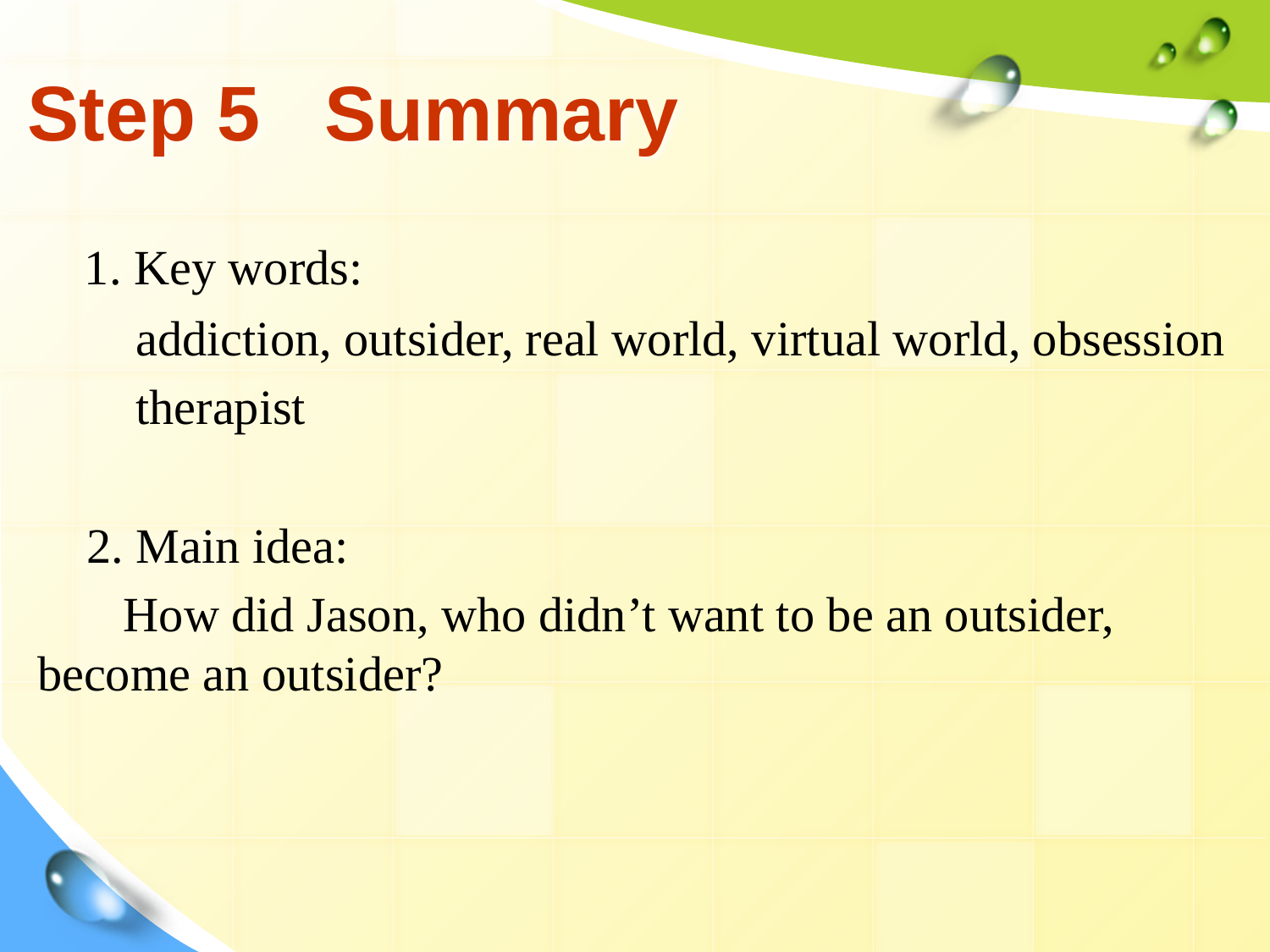

# Step 5   Summary
   1. Key words:
        addiction, outsider, real world, virtual world, obsession
        therapist

    2. Main idea:
       How did Jason, who didn’t want to be an outsider,      become an outsider?